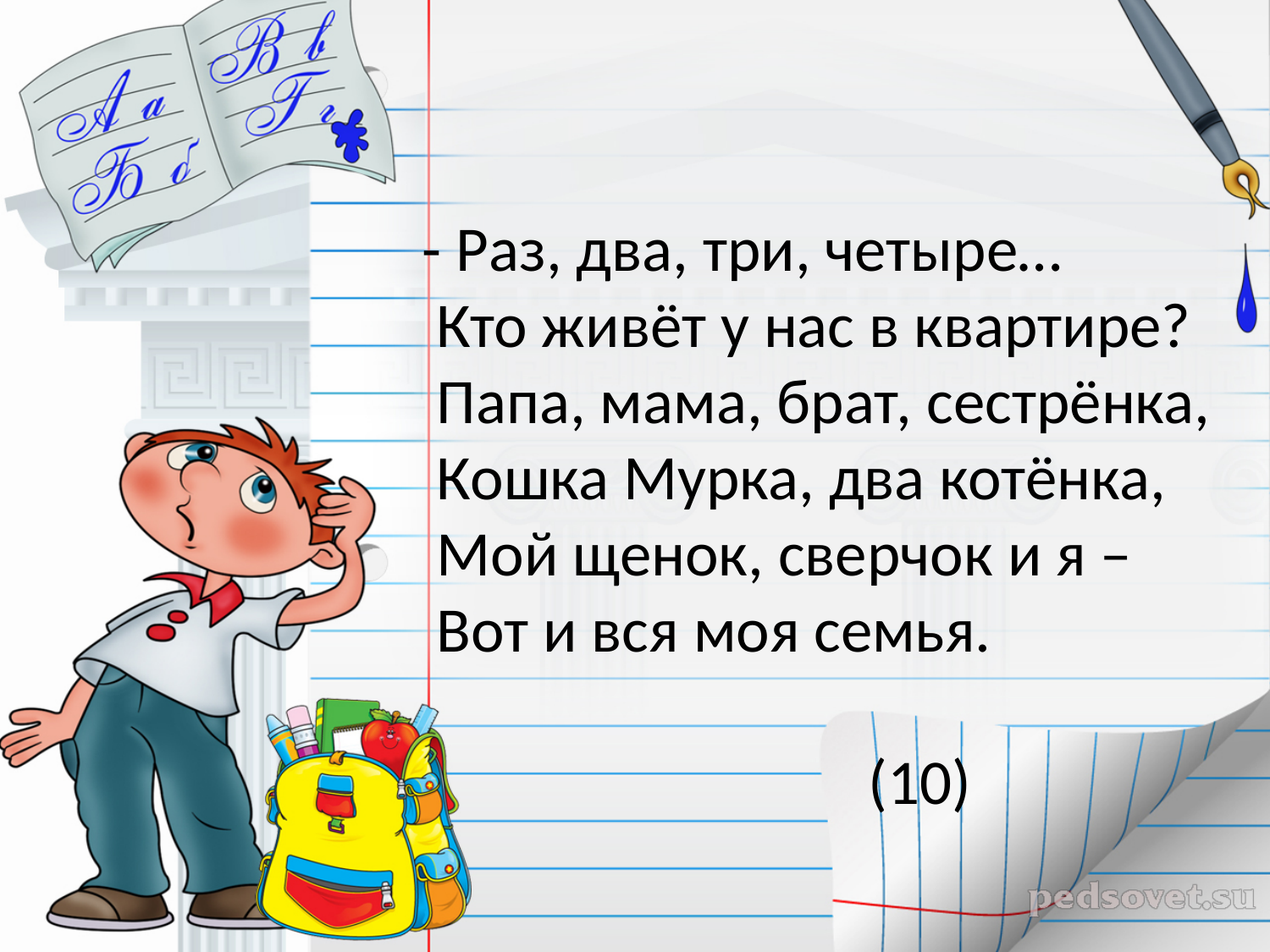

- Раз, два, три, четыре…
 Кто живёт у нас в квартире?
 Папа, мама, брат, сестрёнка,
 Кошка Мурка, два котёнка,
 Мой щенок, сверчок и я –
 Вот и вся моя семья.

                               (10)
#